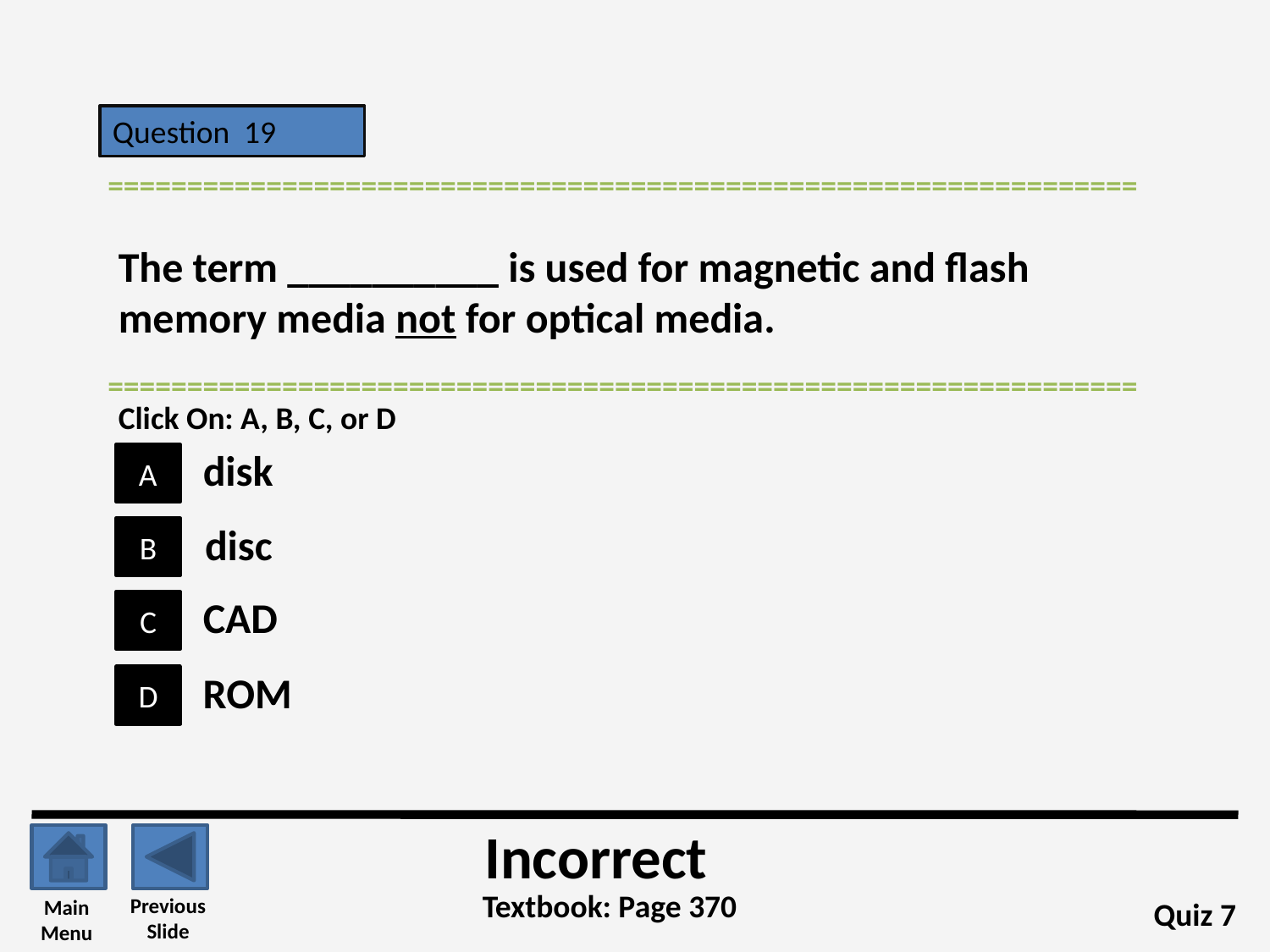

Question  19
=================================================================
The term __________ is used for magnetic and flash memory media not for optical media.
=================================================================
Click On: A, B, C, or D

disk
A
disc
B
CAD
C
ROM
D
Incorrect

Textbook: Page 370
Previous
Slide
Main
Menu
Quiz 7